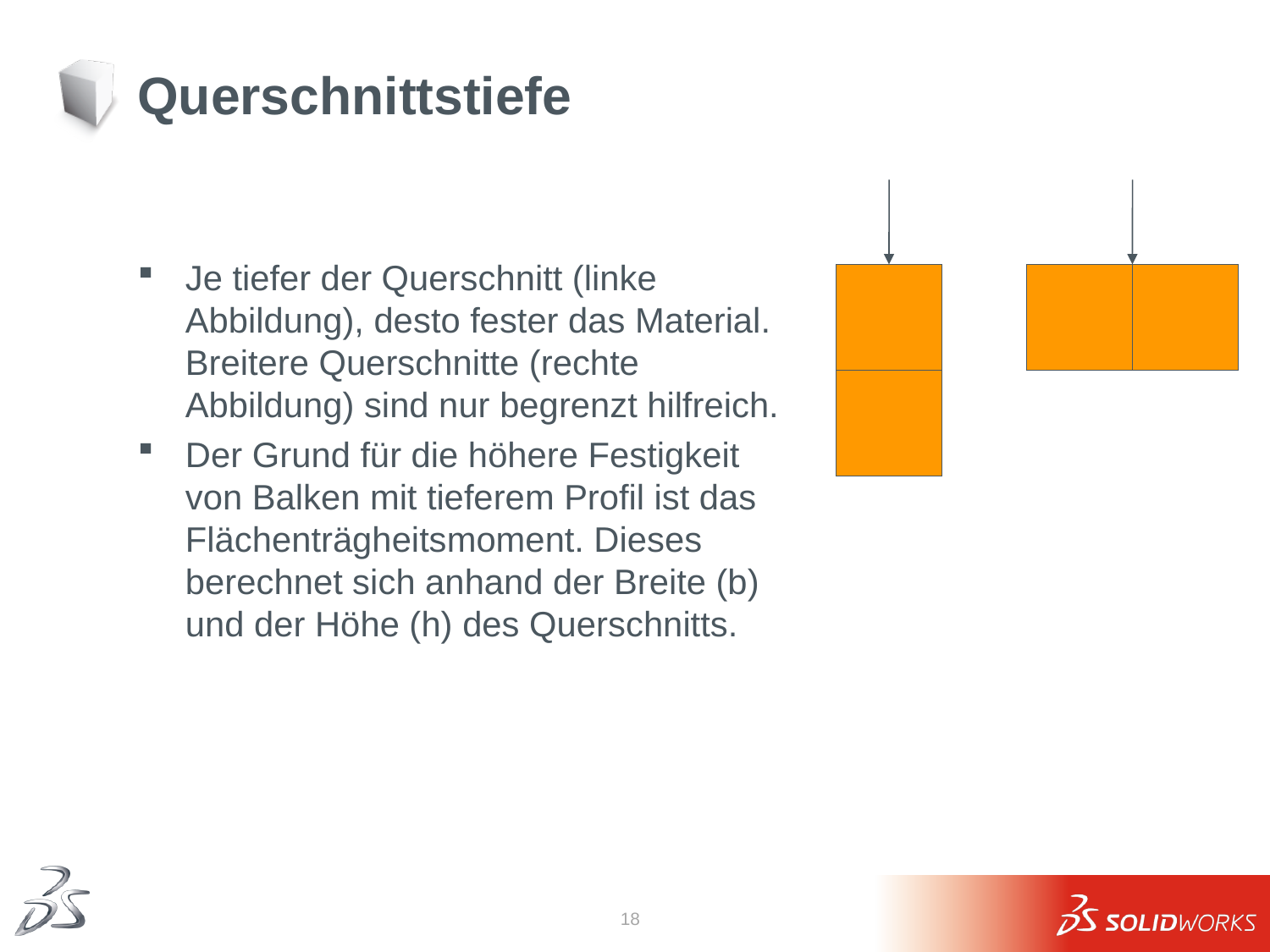

# Querschnittstiefe

Je tiefer der Querschnitt (linke Abbildung), desto fester das Material. Breitere Querschnitte (rechte Abbildung) sind nur begrenzt hilfreich.
Der Grund für die höhere Festigkeit
von Balken mit tieferem Profil ist das Flächenträgheitsmoment. Dieses berechnet sich anhand der Breite (b) und der Höhe (h) des Querschnitts.